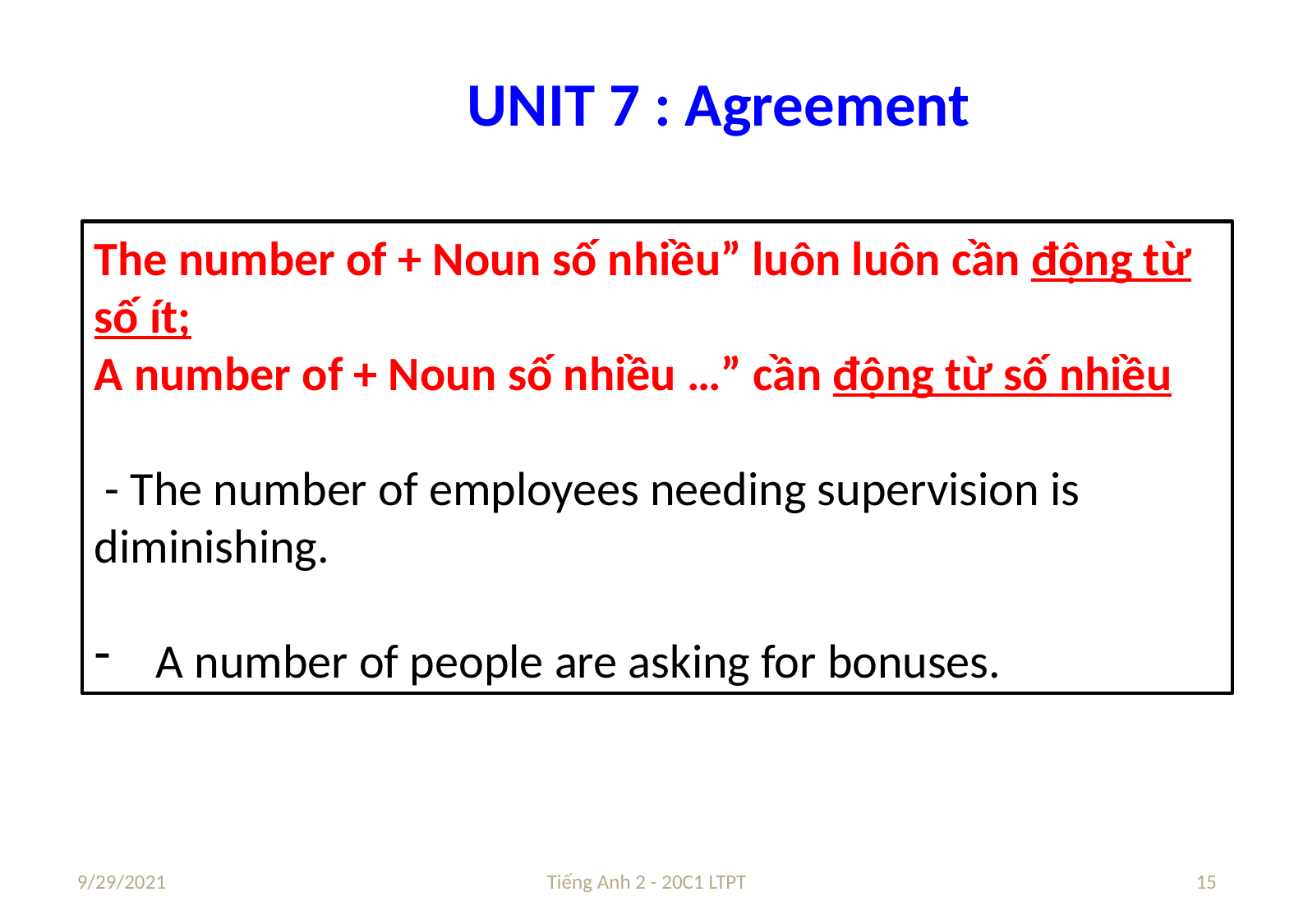

# UNIT 7 : Agreement
The number of + Noun số nhiều” luôn luôn cần động từ số ít;
A number of + Noun số nhiều …” cần động từ số nhiều

 - The number of employees needing supervision is diminishing.

A number of people are asking for bonuses.
9/29/2021
Tiếng Anh 2 - 20C1 LTPT
15